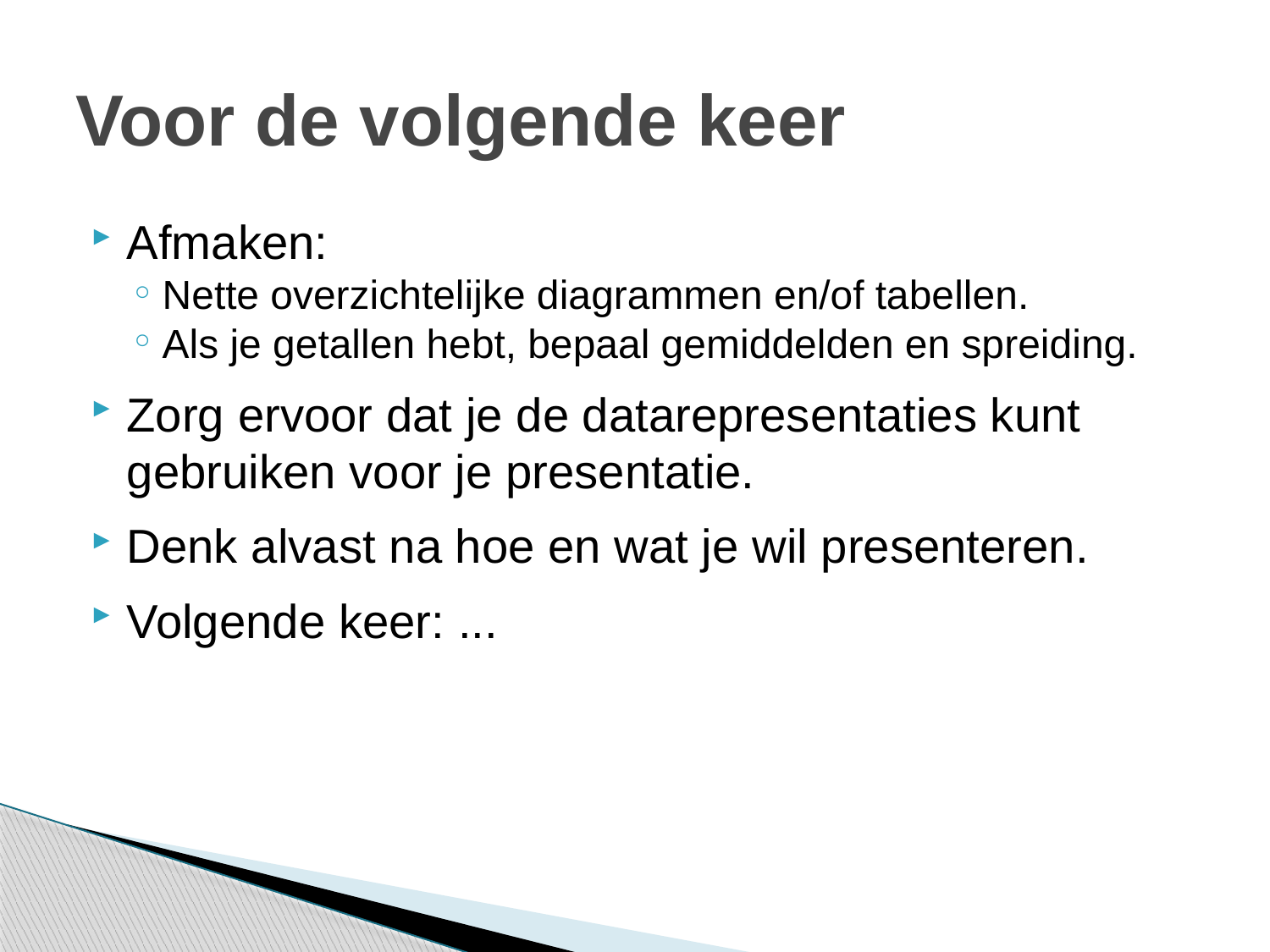

# Voor de volgende keer
Afmaken:
Nette overzichtelijke diagrammen en/of tabellen.
Als je getallen hebt, bepaal gemiddelden en spreiding.
Zorg ervoor dat je de datarepresentaties kunt gebruiken voor je presentatie.
Denk alvast na hoe en wat je wil presenteren.
Volgende keer: ...